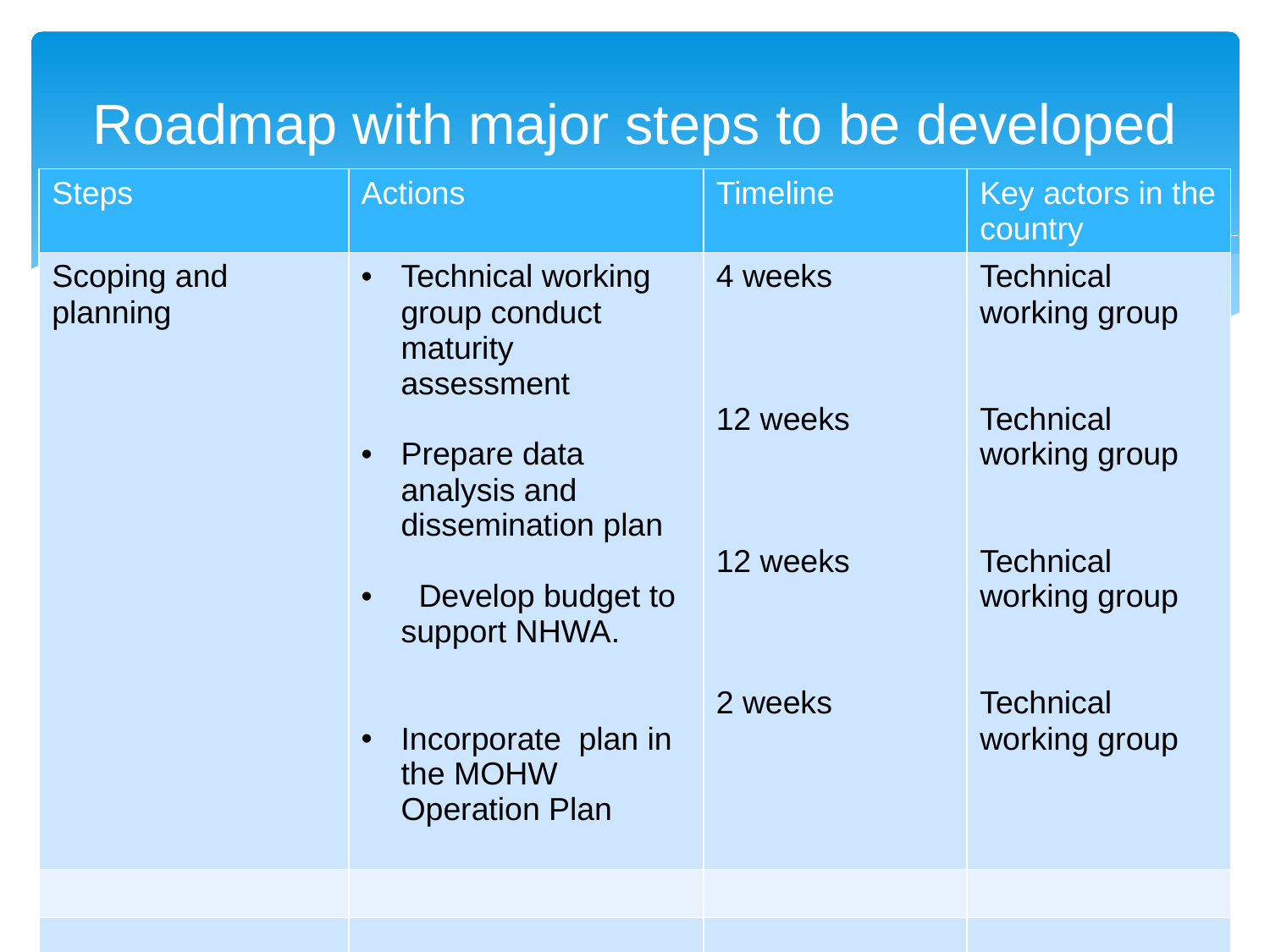

# Roadmap with major steps to be developed
| Steps | Actions | Timeline | Key actors in the country |
| --- | --- | --- | --- |
| Scoping and planning | Technical working group conduct maturity assessment Prepare data analysis and dissemination plan Develop budget to support NHWA. Incorporate plan in the MOHW Operation Plan | 4 weeks 12 weeks 12 weeks 2 weeks | Technical working group Technical working group Technical working group Technical working group |
|  |  |  |  |
|  |  |  |  |
|  |  |  |  |
|  |  |  |  |
|  |  |  |  |
|  |  |  |  |